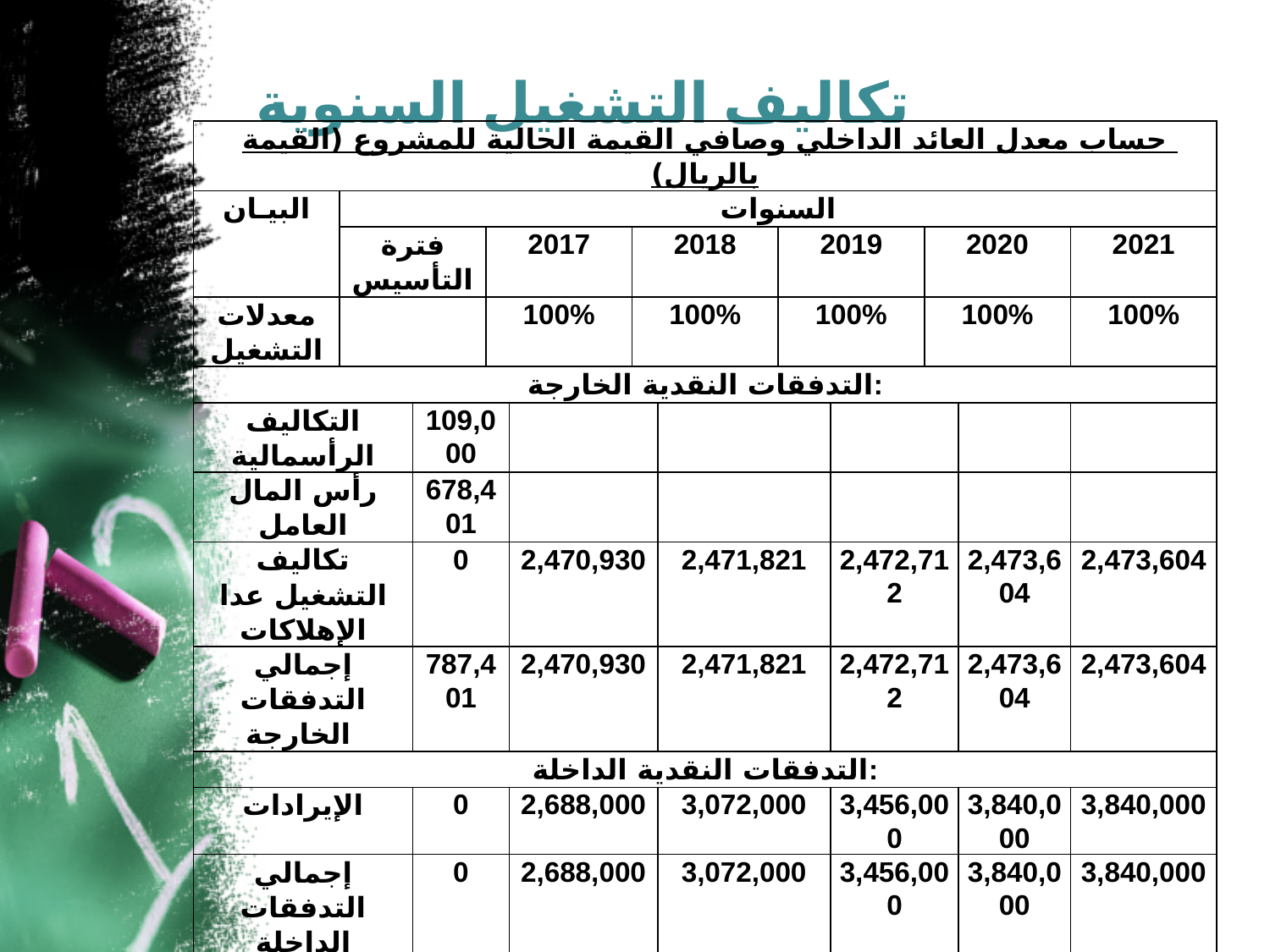

# تكاليف التشغيل السنوية
| حساب معدل العائد الداخلي وصافي القيمة الحالية للمشروع (القيمة بالريال) |  |  |  |  |  |  |  |  |  |  |  |
| --- | --- | --- | --- | --- | --- | --- | --- | --- | --- | --- | --- |
| البيـان | السنوات |  |  |  |  |  |  |  |  |  |  |
|  | فترة التأسيس |  | 2017 |  | 2018 |  | 2019 |  | 2020 |  | 2021 |
| معدلات التشغيل |  |  | 100% |  | 100% |  | 100% |  | 100% |  | 100% |
| التدفقات النقدية الخارجة: |  |  |  |  |  |  |  |  |  |  |  |
| التكاليف الرأسمالية |  | 109,000 |  |  |  |  |  |  |  |  |  |
| رأس المال العامل |  | 678,401 |  |  |  |  |  |  |  |  |  |
| تكاليف التشغيل عدا الإهلاكات |  | 0 |  | 2,470,930 |  | 2,471,821 |  | 2,472,712 |  | 2,473,604 | 2,473,604 |
| إجمالي التدفقات الخارجة |  | 787,401 |  | 2,470,930 |  | 2,471,821 |  | 2,472,712 |  | 2,473,604 | 2,473,604 |
| التدفقات النقدية الداخلة: |  |  |  |  |  |  |  |  |  |  |  |
| الإيرادات |  | 0 |  | 2,688,000 |  | 3,072,000 |  | 3,456,000 |  | 3,840,000 | 3,840,000 |
| إجمالي التدفقات الداخلة |  | 0 |  | 2,688,000 |  | 3,072,000 |  | 3,456,000 |  | 3,840,000 | 3,840,000 |
| صافي التدفق النقدي |  | -787,401 |  | 217,070 |  | 600,179 |  | 983,288 |  | 1,366,396 | 1,366,396 |
| معدل العائد الداخلي IRR |  | 70.6% |  | 70.6% |  |  |  |  |  |  |  |
| معامل الخصم |  | 10% |  |  |  |  |  |  |  |  |  |
| NPV |  | 2,205,819 |  | ر.س. 2,205,819 |  |  |  |  |  |  |  |
| IPV |  | 2.1 |  | 2.1 |  |  |  |  |  |  |  |